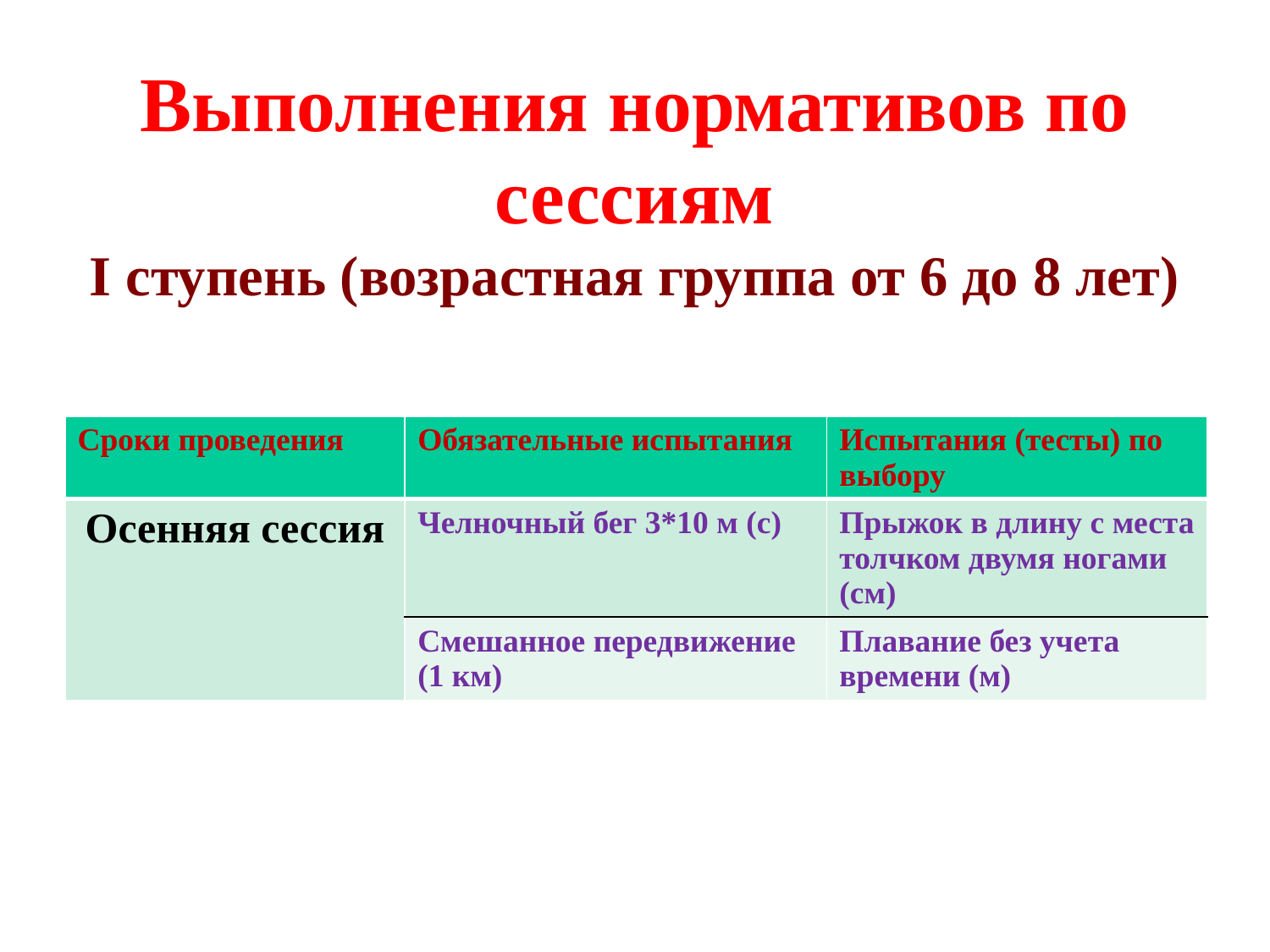

# Выполнения нормативов по сессиям I ступень (возрастная группа от 6 до 8 лет)
| Сроки проведения | Обязательные испытания | Испытания (тесты) по выбору |
| --- | --- | --- |
| Осенняя сессия | Челночный бег 3\*10 м (с) | Прыжок в длину с места толчком двумя ногами (см) |
|  | Смешанное передвижение (1 км) | Плавание без учета времени (м) |